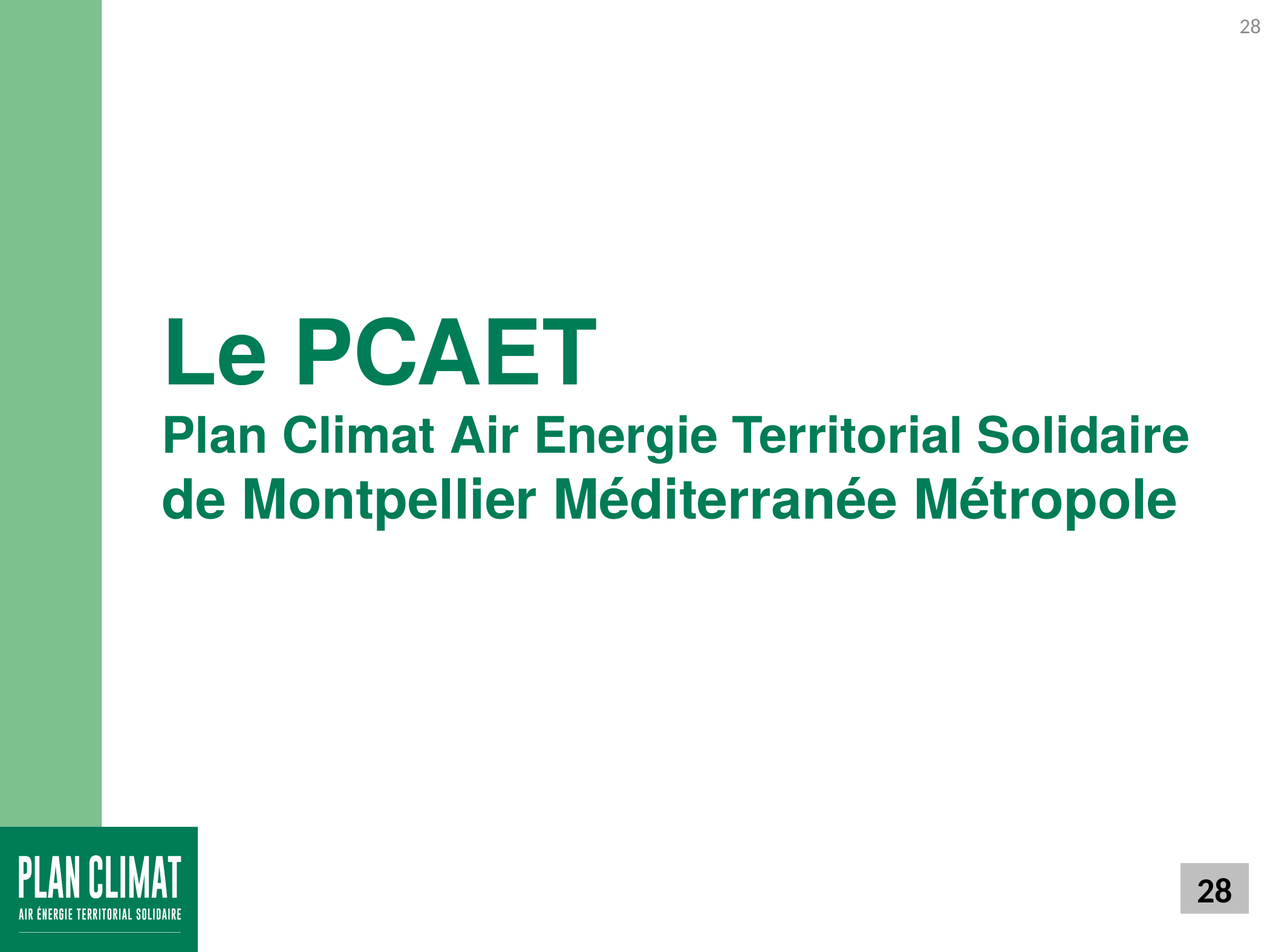

28
Le PCAET
Plan Climat Air Energie Territorial Solidaire
de Montpellier Méditerranée Métropole
28